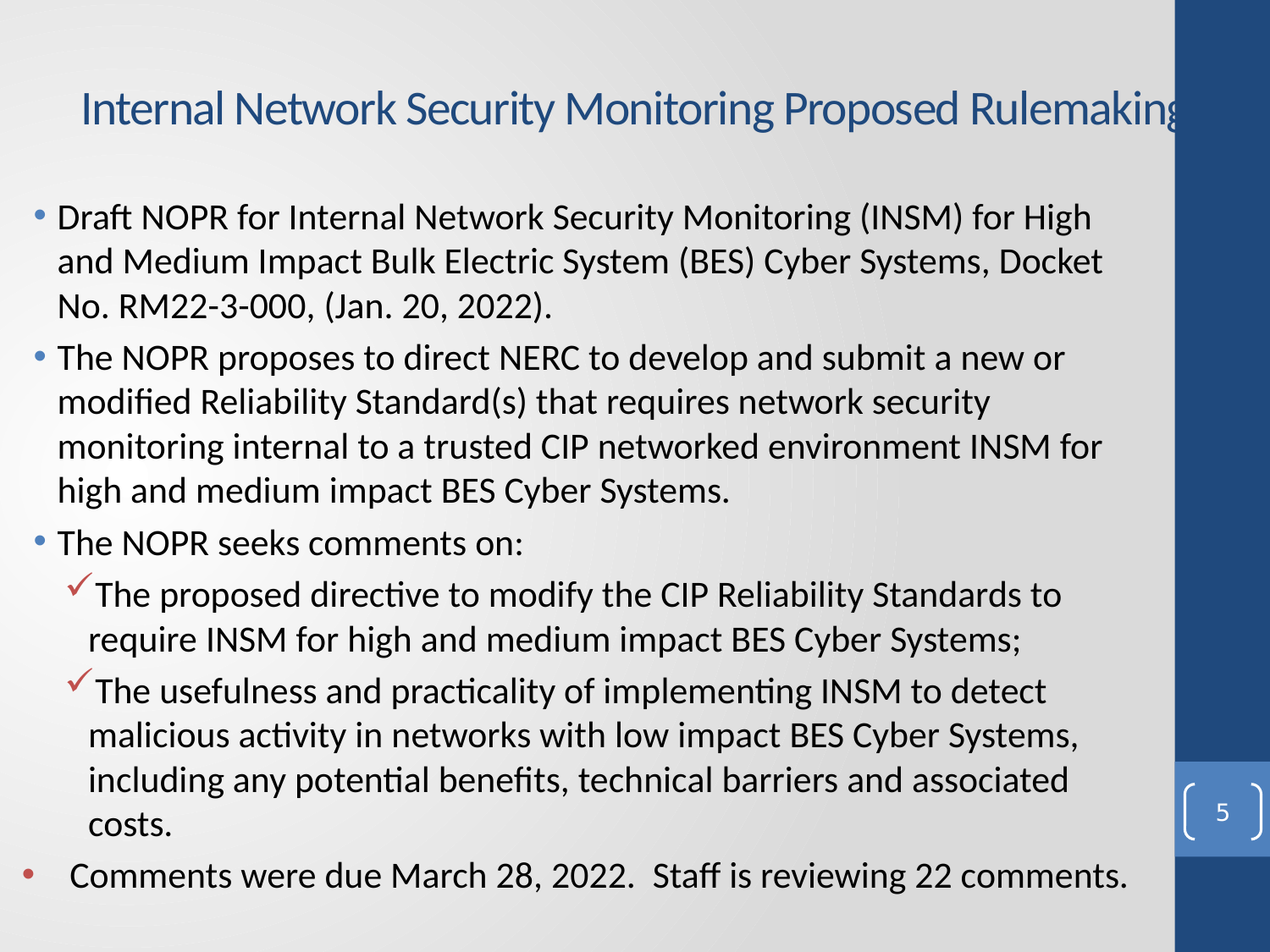

# Internal Network Security Monitoring Proposed Rulemaking
Draft NOPR for Internal Network Security Monitoring (INSM) for High and Medium Impact Bulk Electric System (BES) Cyber Systems, Docket No. RM22-3-000, (Jan. 20, 2022).
The NOPR proposes to direct NERC to develop and submit a new or modified Reliability Standard(s) that requires network security monitoring internal to a trusted CIP networked environment INSM for high and medium impact BES Cyber Systems.
The NOPR seeks comments on:
The proposed directive to modify the CIP Reliability Standards to require INSM for high and medium impact BES Cyber Systems;
The usefulness and practicality of implementing INSM to detect malicious activity in networks with low impact BES Cyber Systems, including any potential benefits, technical barriers and associated costs.
Comments were due March 28, 2022.  Staff is reviewing 22 comments.

5